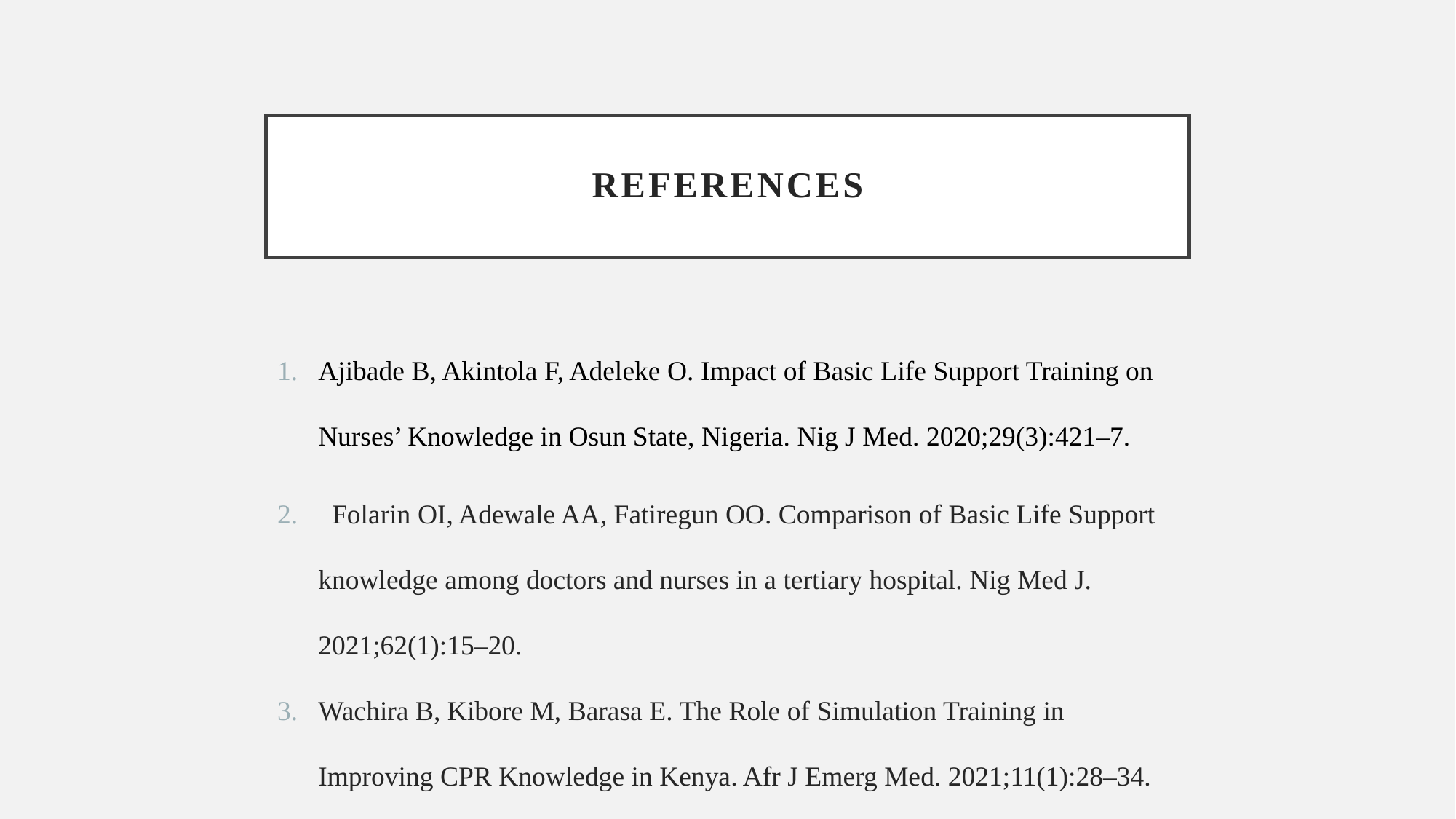

# ReferenceS
Ajibade B, Akintola F, Adeleke O. Impact of Basic Life Support Training on Nurses’ Knowledge in Osun State, Nigeria. Nig J Med. 2020;29(3):421–7.
  Folarin OI, Adewale AA, Fatiregun OO. Comparison of Basic Life Support knowledge among doctors and nurses in a tertiary hospital. Nig Med J. 2021;62(1):15–20.
Wachira B, Kibore M, Barasa E. The Role of Simulation Training in Improving CPR Knowledge in Kenya. Afr J Emerg Med. 2021;11(1):28–34.